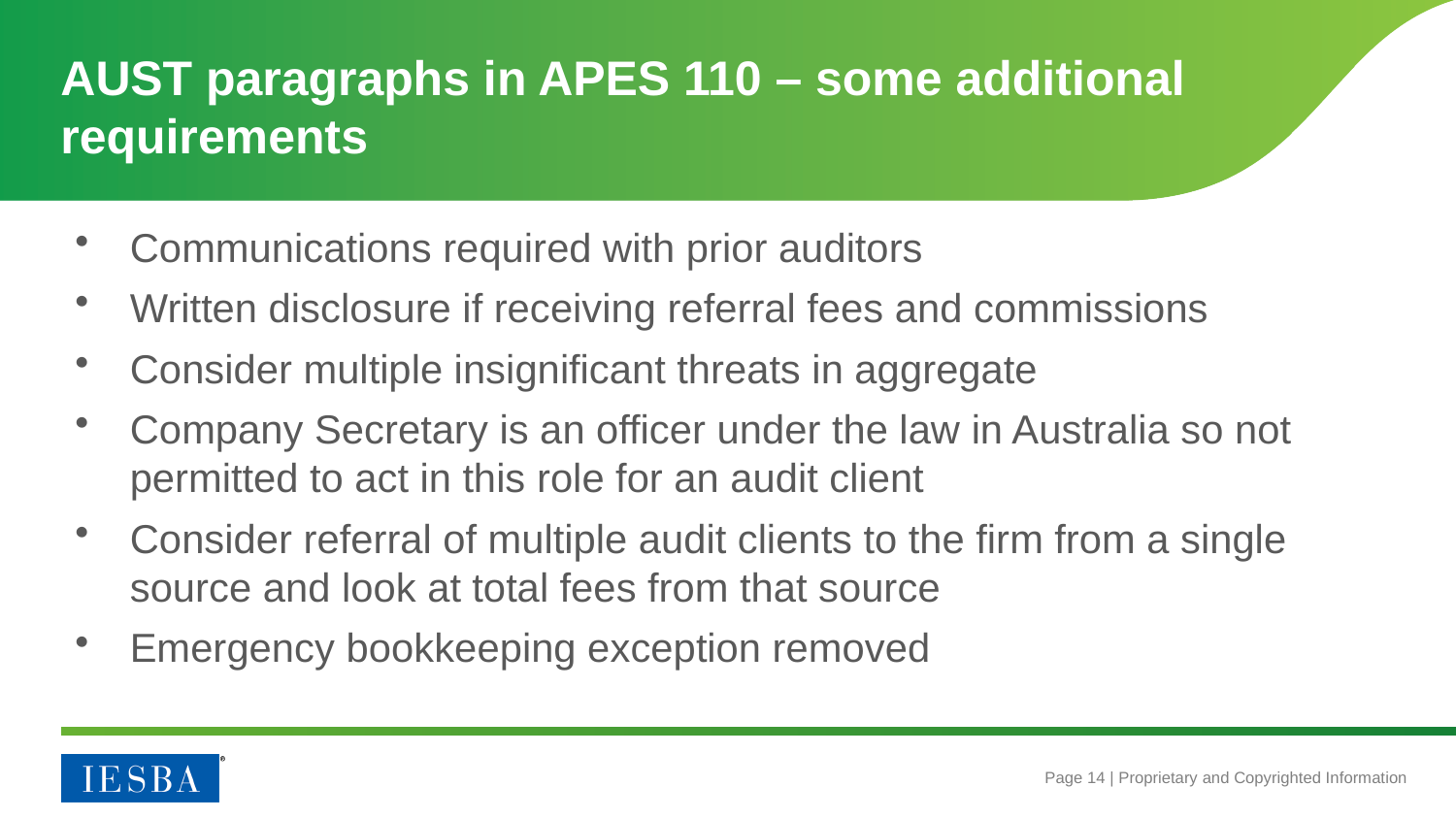

# AUST paragraphs in APES 110 – some additional requirements
Communications required with prior auditors
Written disclosure if receiving referral fees and commissions
Consider multiple insignificant threats in aggregate
Company Secretary is an officer under the law in Australia so not permitted to act in this role for an audit client
Consider referral of multiple audit clients to the firm from a single source and look at total fees from that source
Emergency bookkeeping exception removed